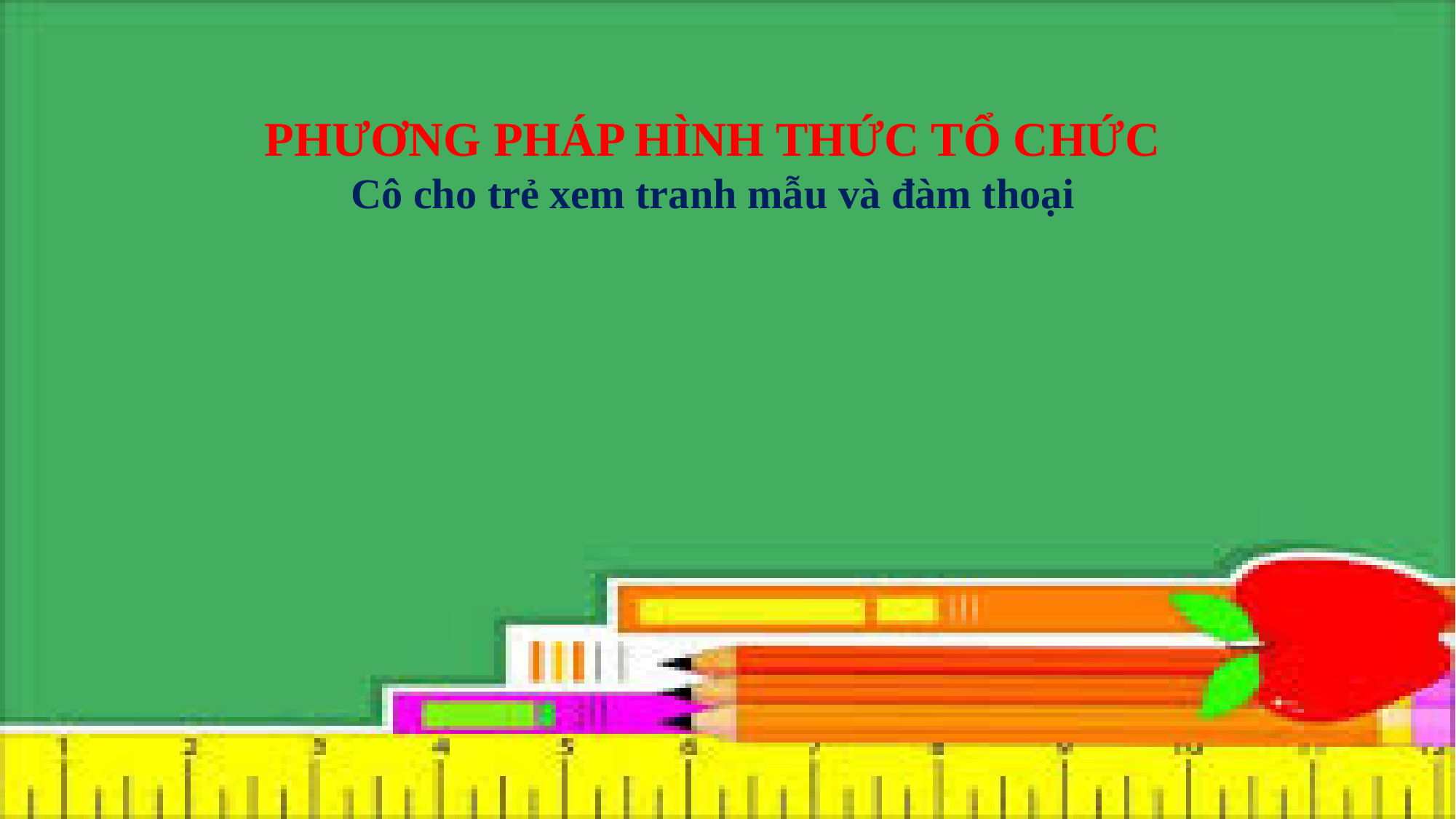

PHƯƠNG PHÁP HÌNH THỨC TỔ CHỨC
Cô cho trẻ xem tranh mẫu và đàm thoại